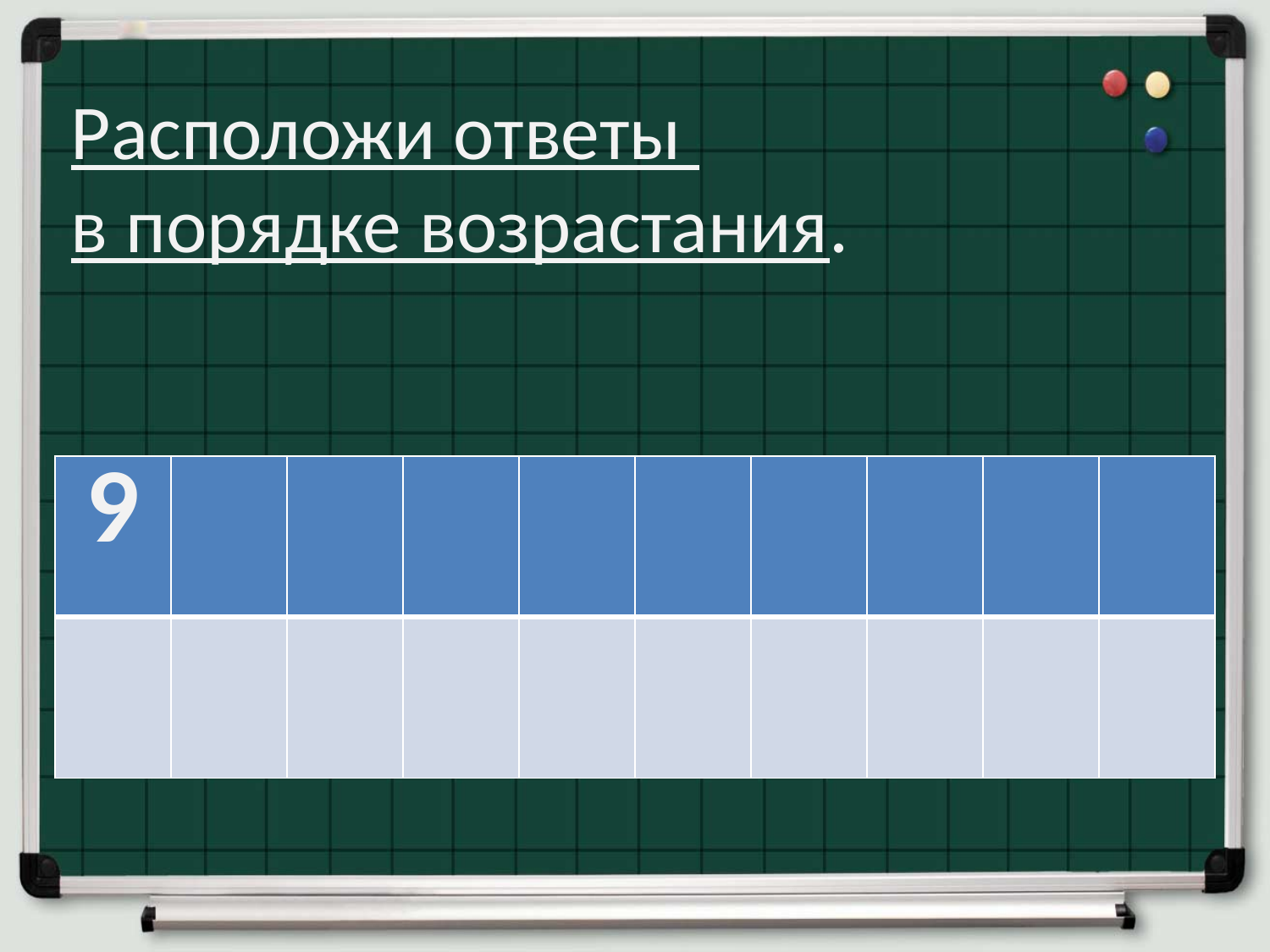

Расположи ответы
в порядке возрастания.
| 9 |  |  |  |  |  |  |  |  |  |
| --- | --- | --- | --- | --- | --- | --- | --- | --- | --- |
|  |  |  |  |  |  |  |  |  |  |